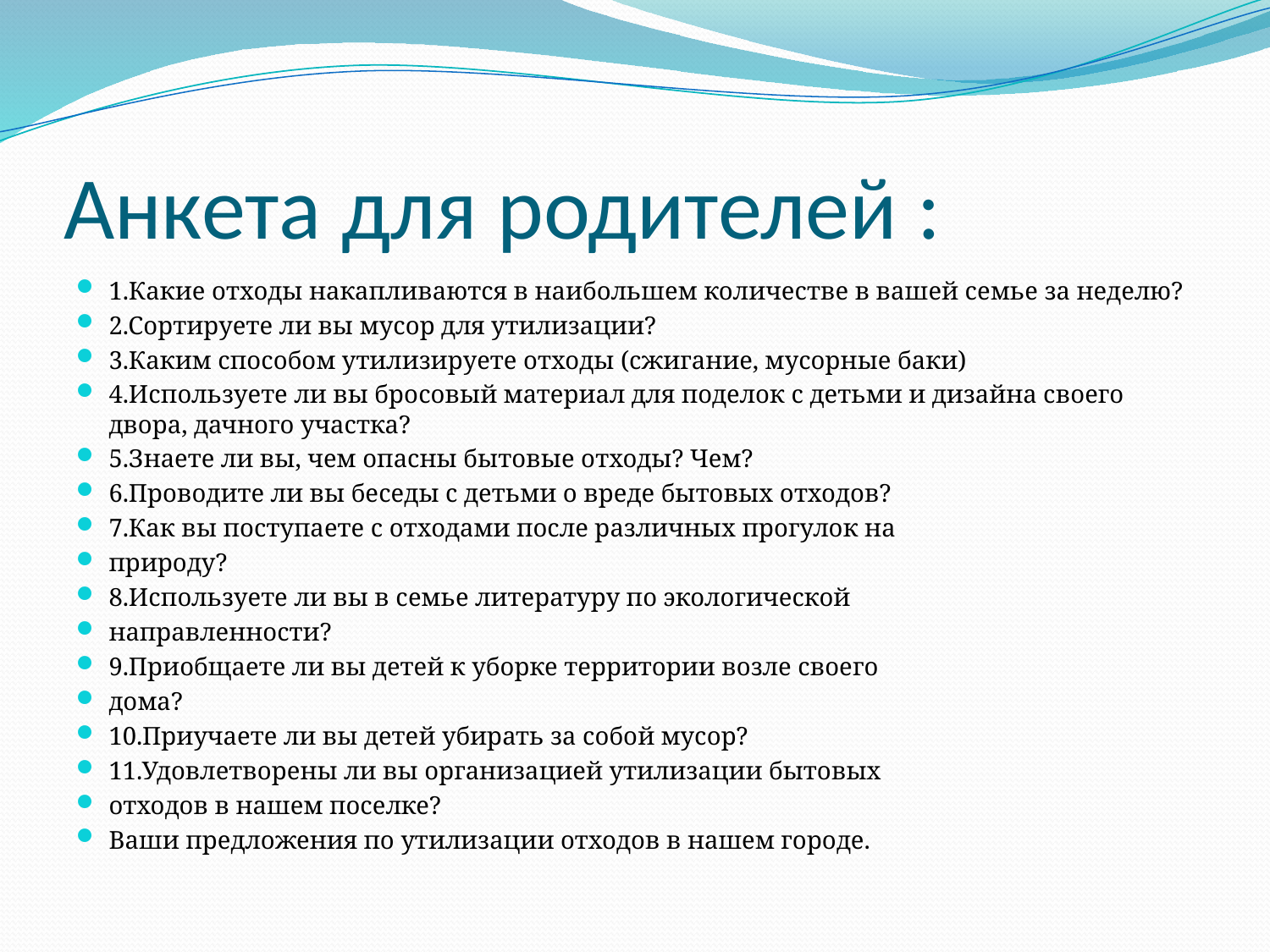

# Анкета для родителей :
1.Какие отходы накапливаются в наибольшем количестве в вашей семье за неделю?
2.Сортируете ли вы мусор для утилизации?
3.Каким способом утилизируете отходы (сжигание, мусорные баки)
4.Используете ли вы бросовый материал для поделок с детьми и дизайна своего двора, дачного участка?
5.Знаете ли вы, чем опасны бытовые отходы? Чем?
6.Проводите ли вы беседы с детьми о вреде бытовых отходов?
7.Как вы поступаете с отходами после различных прогулок на
природу?
8.Используете ли вы в семье литературу по экологической
направленности?
9.Приобщаете ли вы детей к уборке территории возле своего
дома?
10.Приучаете ли вы детей убирать за собой мусор?
11.Удовлетворены ли вы организацией утилизации бытовых
отходов в нашем поселке?
Ваши предложения по утилизации отходов в нашем городе.